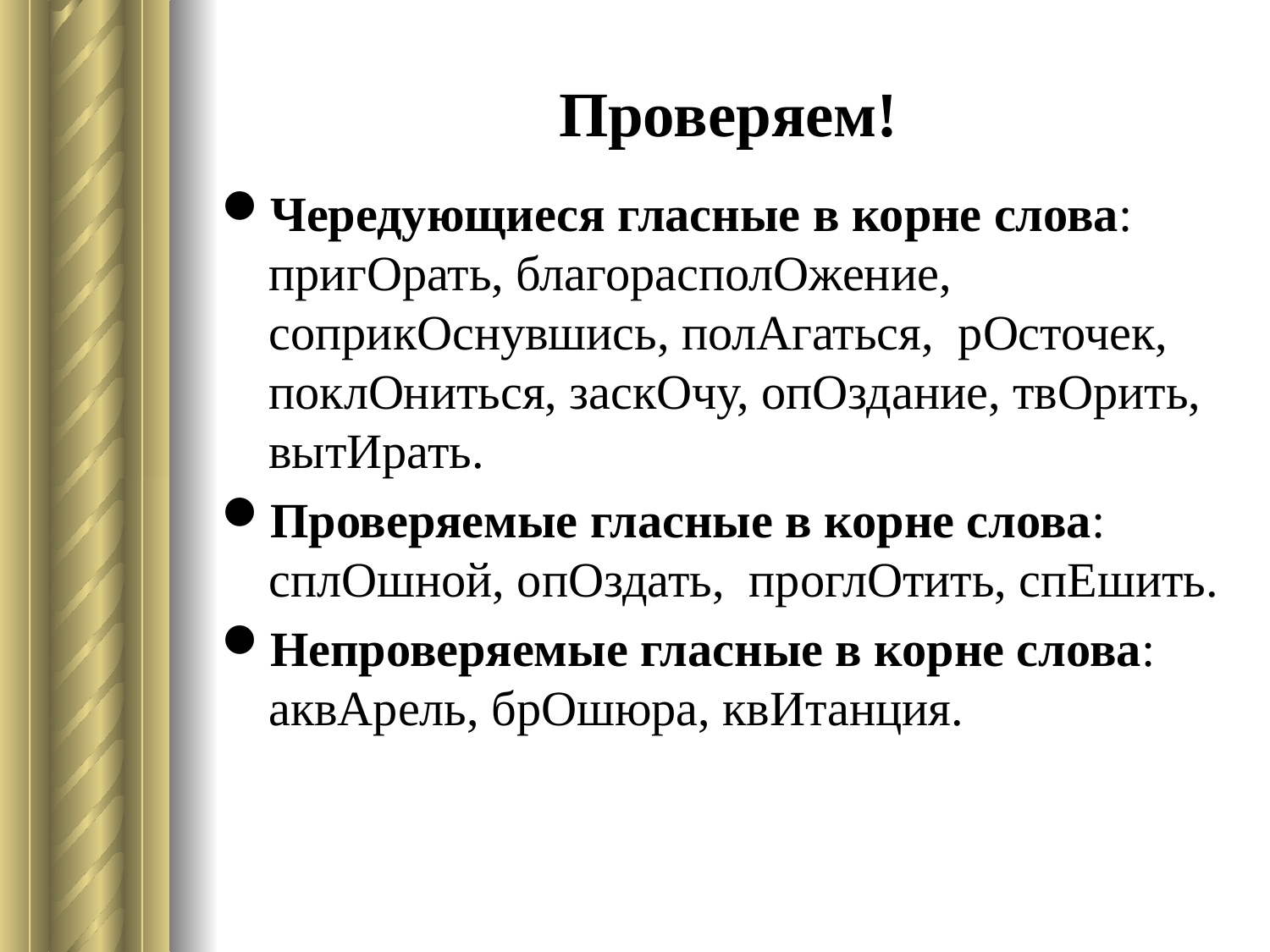

# Проверяем!
Чередующиеся гласные в корне слова: пригОрать, благорасполОжение, соприкОснувшись, полАгаться,  рОсточек, поклОниться, заскОчу, опОздание, твОрить, вытИрать.
Проверяемые гласные в корне слова: сплОшной, опОздать,  проглОтить, спЕшить.
Непроверяемые гласные в корне слова: аквАрель, брОшюра, квИтанция.